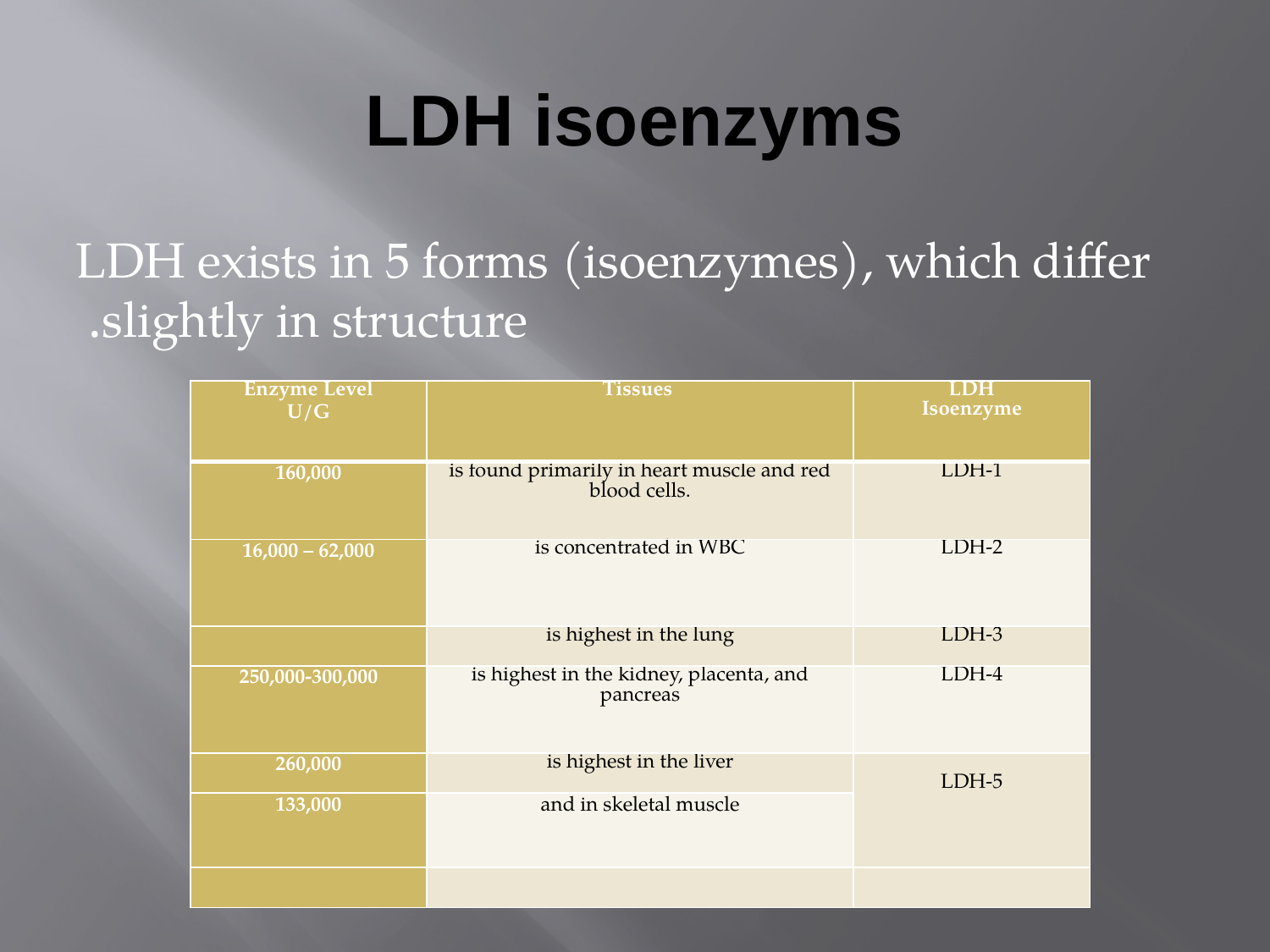

# LDH isoenzyms
LDH exists in 5 forms (isoenzymes), which differ slightly in structure.

| Enzyme Level U/G | Tissues | LDH Isoenzyme |
| --- | --- | --- |
| 160,000 | is found primarily in heart muscle and red blood cells. | LDH-1 |
| 16,000 – 62,000 | is concentrated in WBC | LDH-2 |
|  | is highest in the lung | LDH-3 |
| 250,000-300,000 | is highest in the kidney, placenta, and pancreas | LDH-4 |
| 260,000 | is highest in the liver | LDH-5 |
| 133,000 | and in skeletal muscle |  |
|  |  |  |